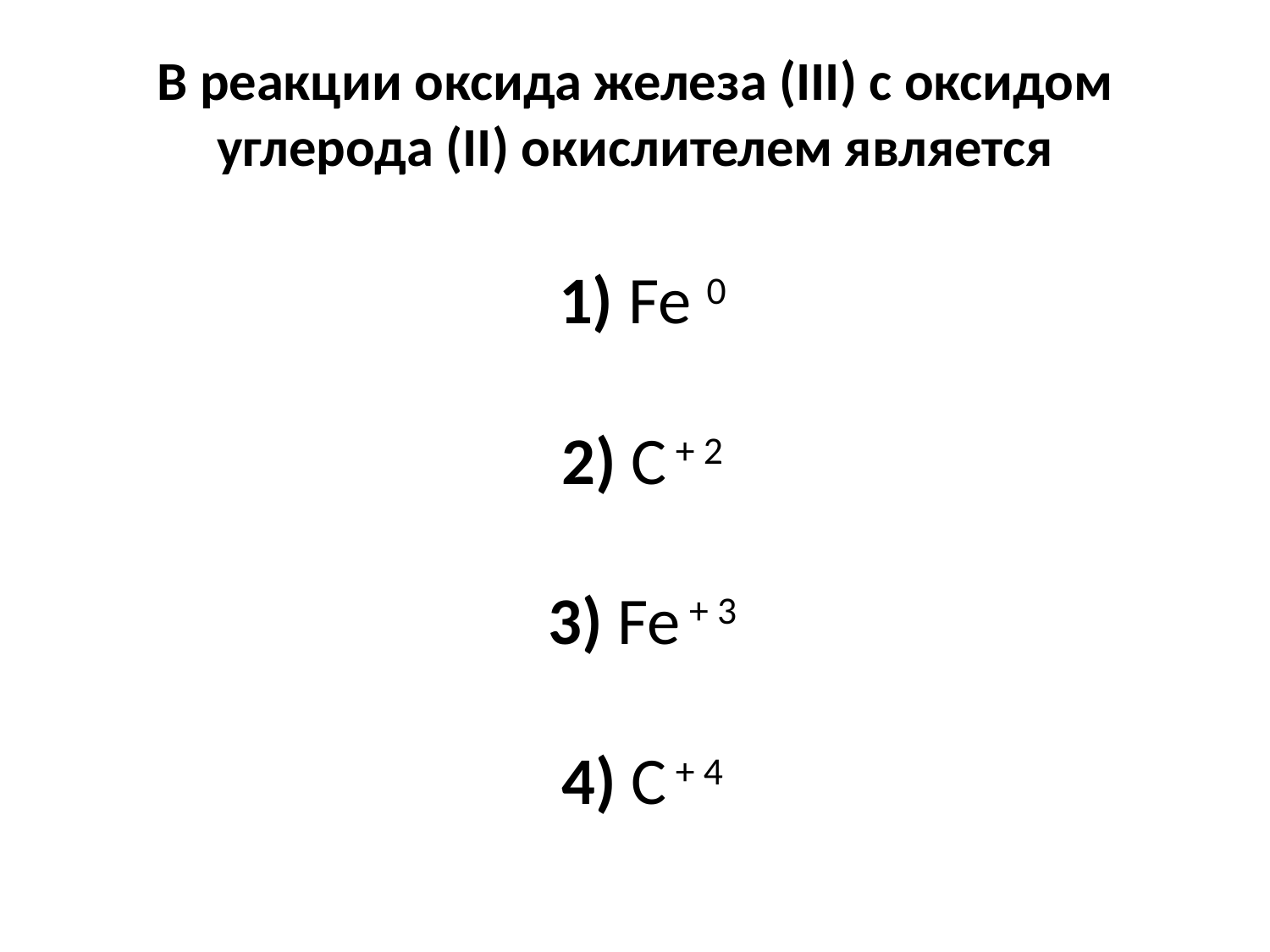

# В реакции оксида железа (III) с оксидом углерода (II) окислителем является     1) Fe 0     2) C + 2     3) Fe + 3     4) C + 4